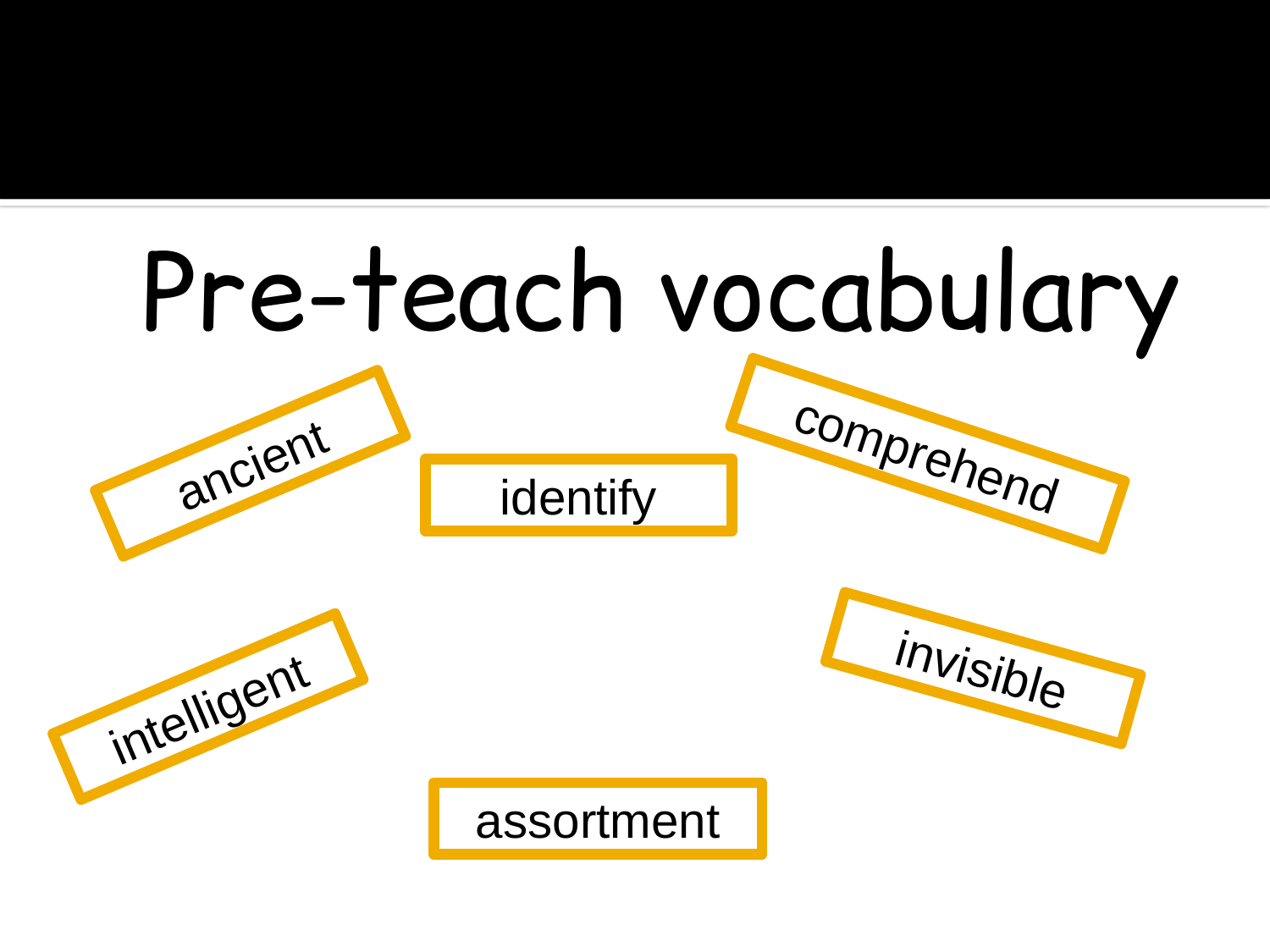

Pre-teach vocabulary

comprehend
ancient
identify
invisible
intelligent
assortment